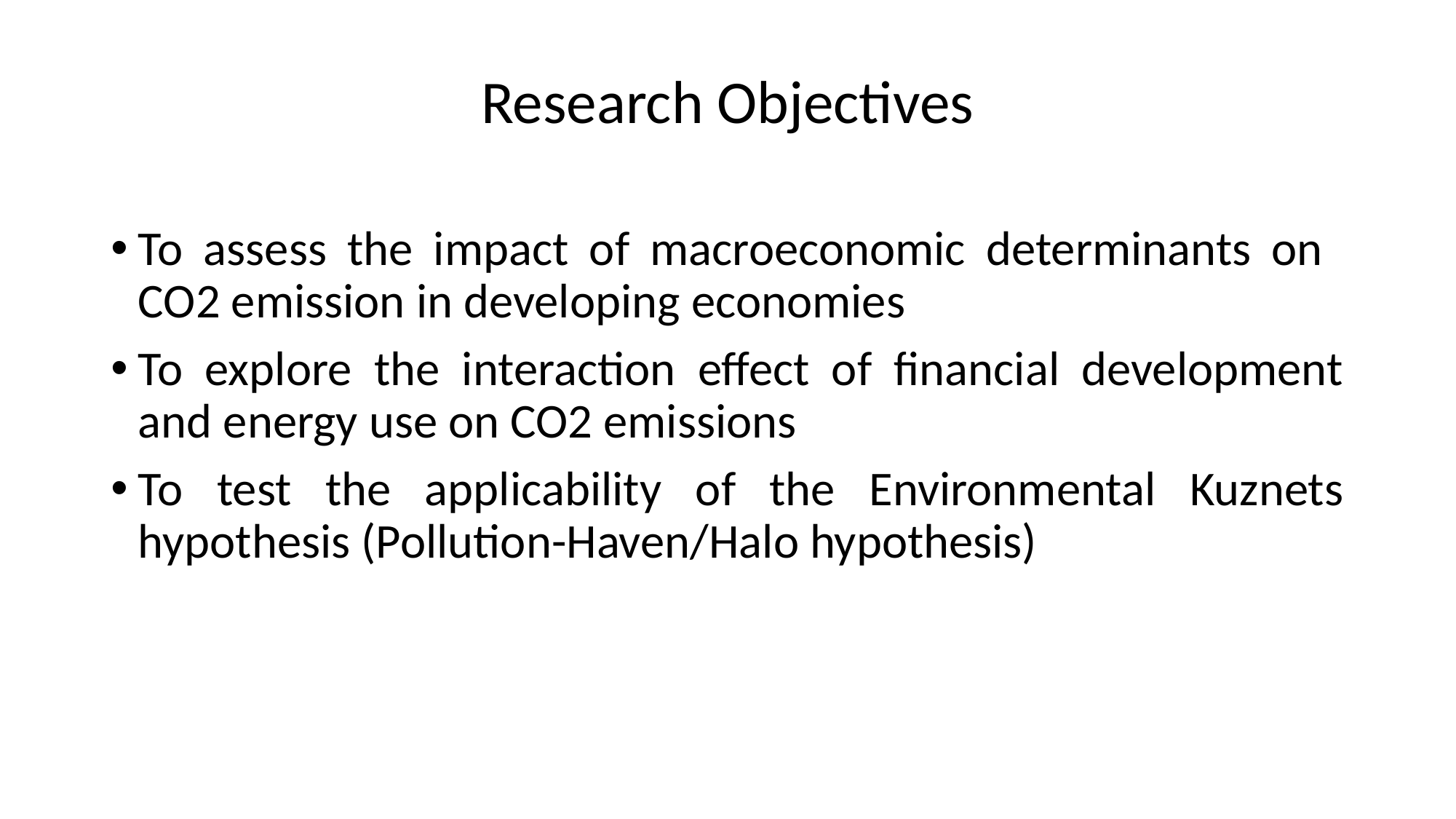

# Research Objectives
To assess the impact of macroeconomic determinants on  CO2 emission in developing economies
To explore the interaction effect of financial development and energy use on CO2 emissions
To test the applicability of the Environmental Kuznets hypothesis (Pollution-Haven/Halo hypothesis)